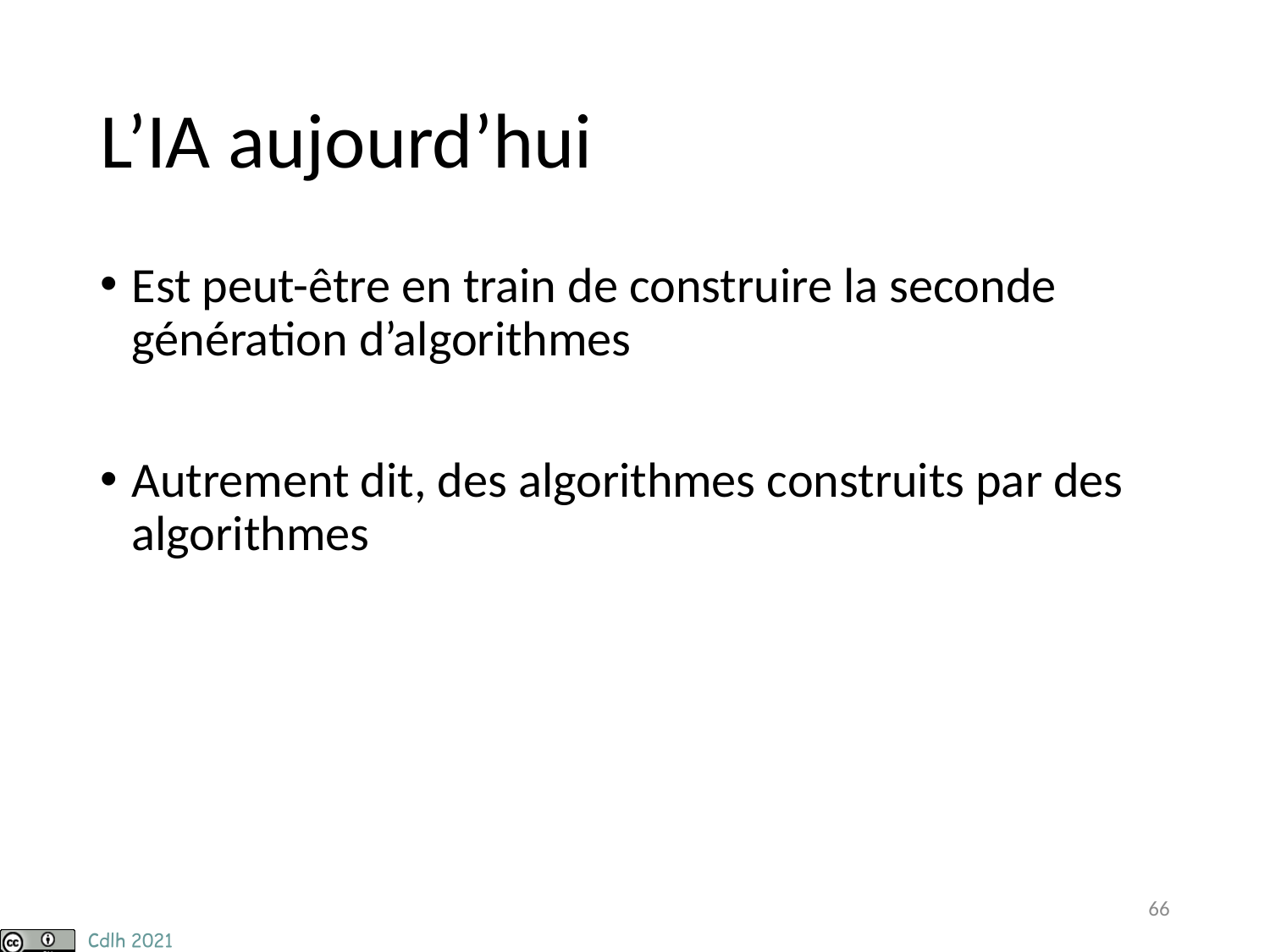

# L’IA aujourd’hui
Est peut-être en train de construire la seconde génération d’algorithmes

Autrement dit, des algorithmes construits par des algorithmes
66